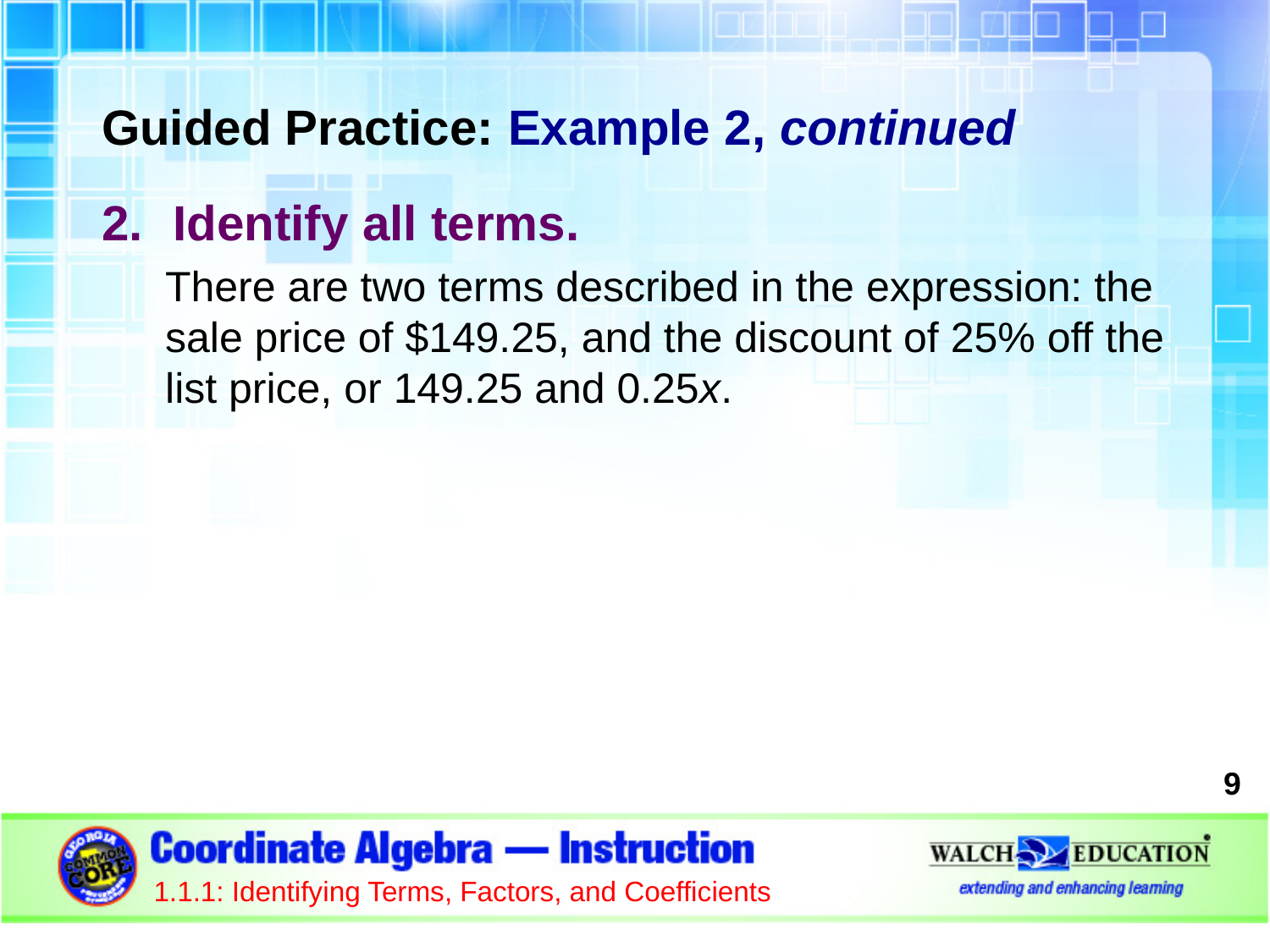

Guided Practice: Example 2, continued

Identify all terms.
There are two terms described in the expression: the sale price of $149.25, and the discount of 25% off the list price, or 149.25 and 0.25x.
9
1.1.1: Identifying Terms, Factors, and Coefficients